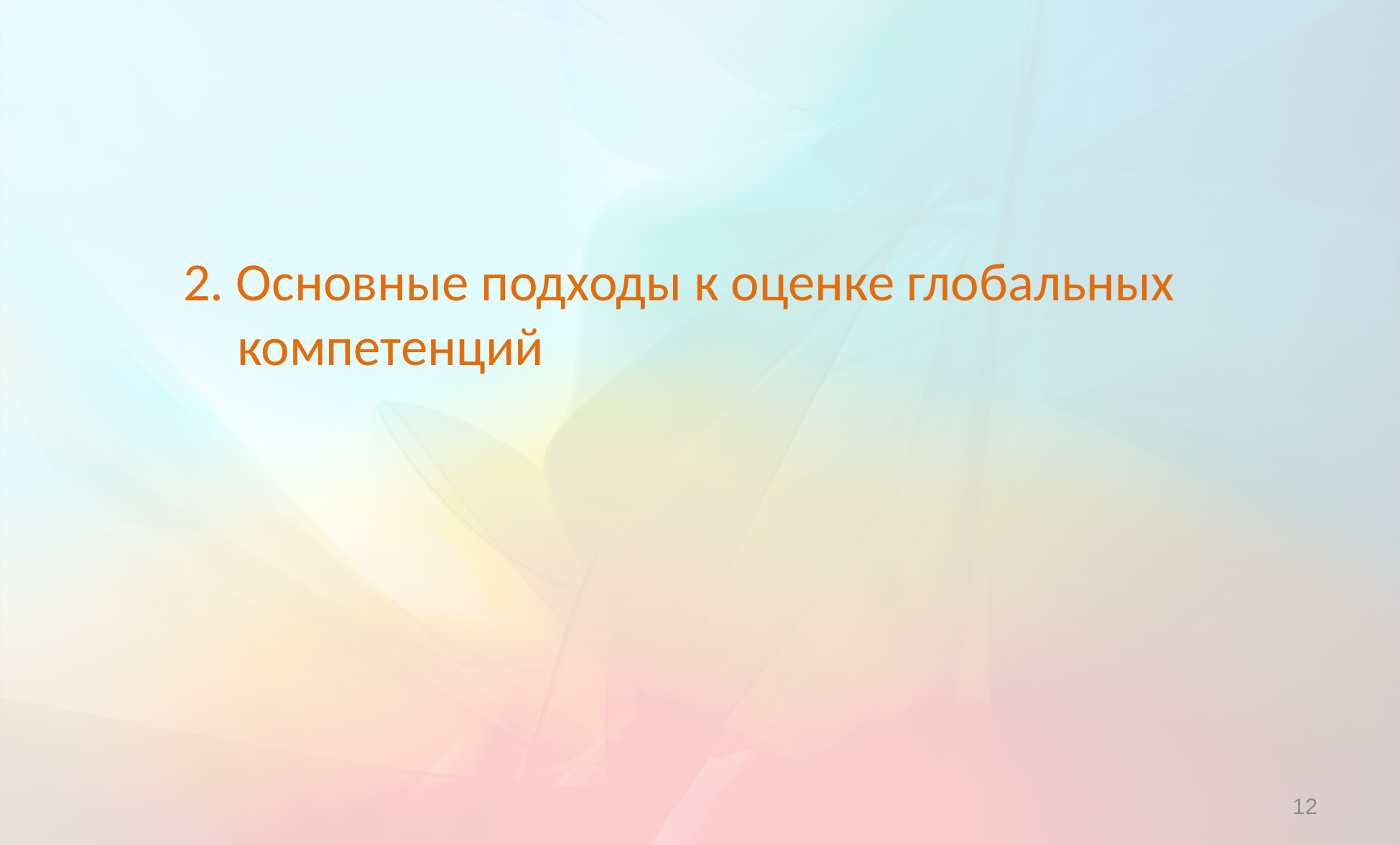

2. Основные подходы к оценке глобальных компетенций

12